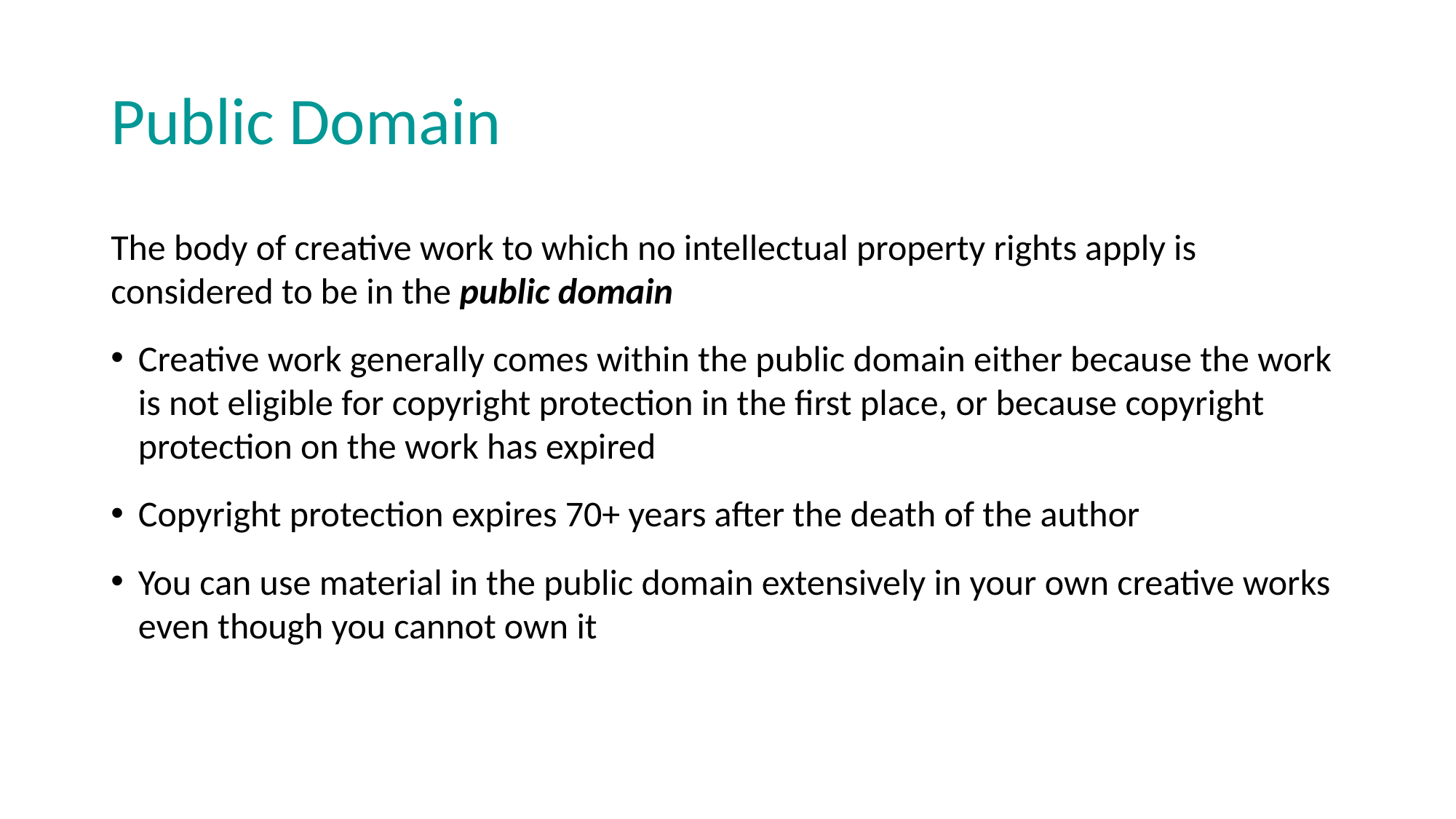

# Public Domain
The body of creative work to which no intellectual property rights apply is considered to be in the public domain
Creative work generally comes within the public domain either because the work is not eligible for copyright protection in the first place, or because copyright protection on the work has expired
Copyright protection expires 70+ years after the death of the author
You can use material in the public domain extensively in your own creative works even though you cannot own it